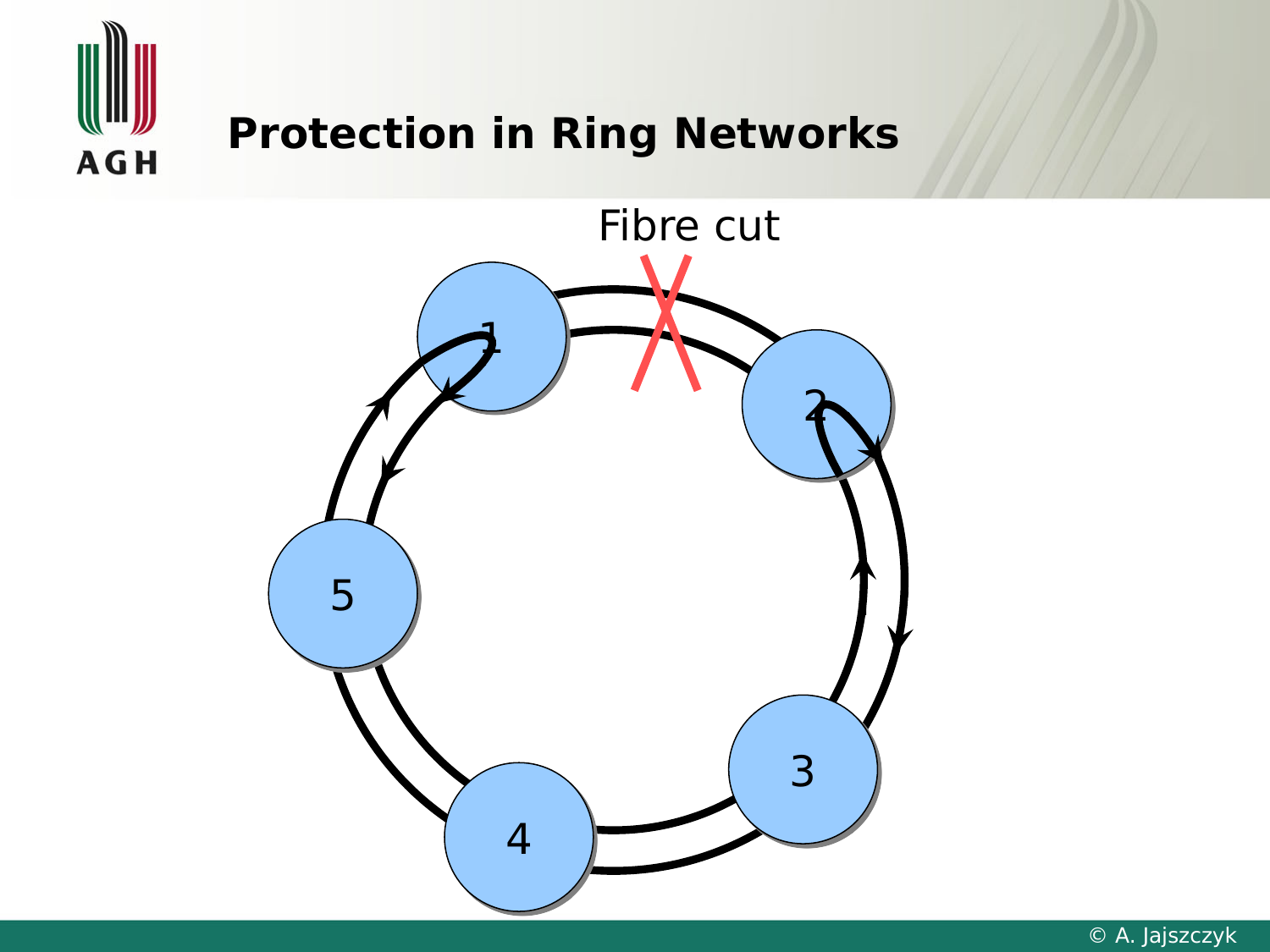

# Protection in Ring Networks
Fibre cut

1
2
5
3
4